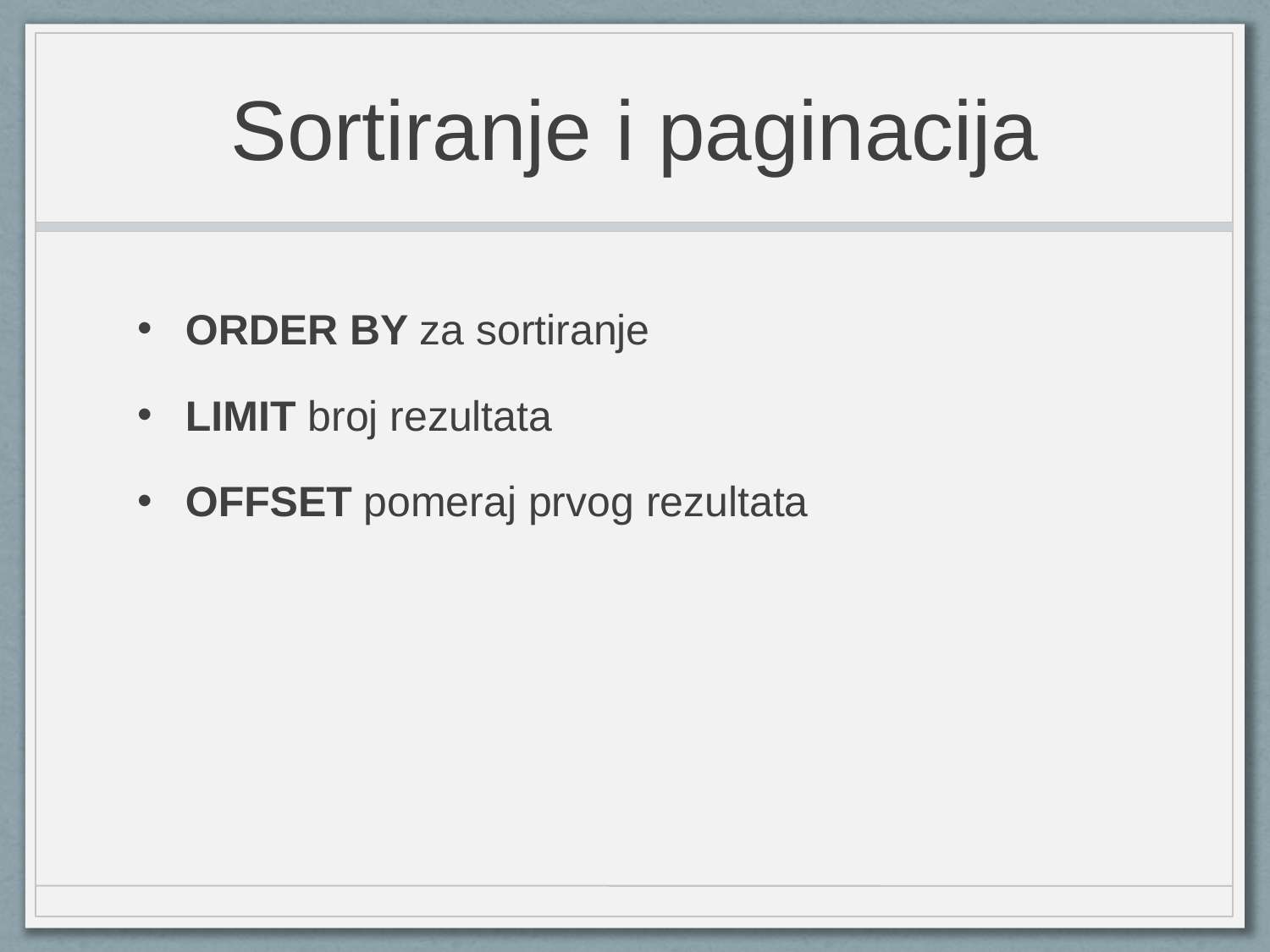

# Sortiranje i paginacija
ORDER BY za sortiranje
LIMIT broj rezultata
OFFSET pomeraj prvog rezultata